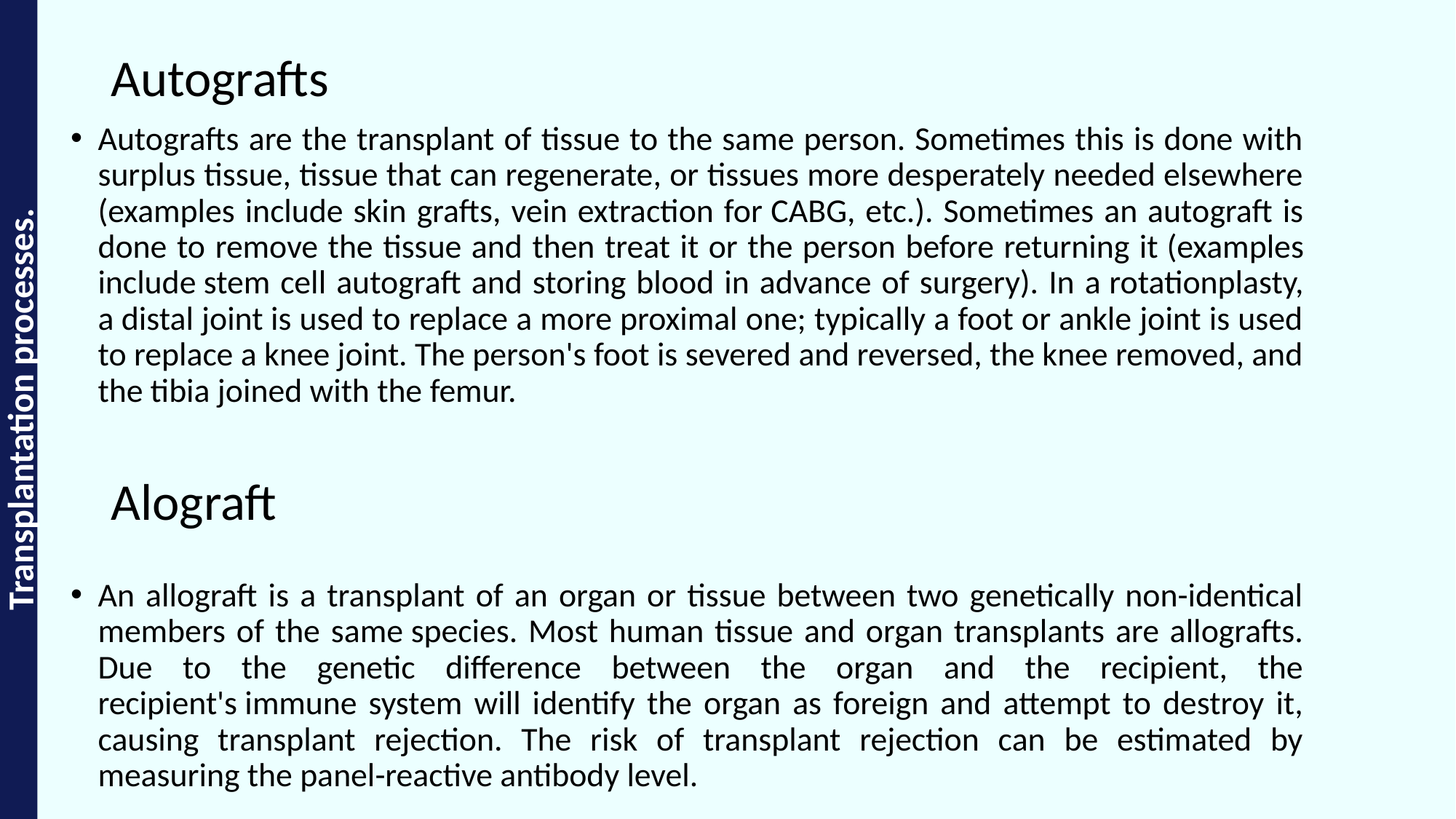

Transplantation processes.
# Autografts
Autografts are the transplant of tissue to the same person. Sometimes this is done with surplus tissue, tissue that can regenerate, or tissues more desperately needed elsewhere (examples include skin grafts, vein extraction for CABG, etc.). Sometimes an autograft is done to remove the tissue and then treat it or the person before returning it (examples include stem cell autograft and storing blood in advance of surgery). In a rotationplasty, a distal joint is used to replace a more proximal one; typically a foot or ankle joint is used to replace a knee joint. The person's foot is severed and reversed, the knee removed, and the tibia joined with the femur.

An allograft is a transplant of an organ or tissue between two genetically non-identical members of the same species. Most human tissue and organ transplants are allografts. Due to the genetic difference between the organ and the recipient, the recipient's immune system will identify the organ as foreign and attempt to destroy it, causing transplant rejection. The risk of transplant rejection can be estimated by measuring the panel-reactive antibody level.
Alograft